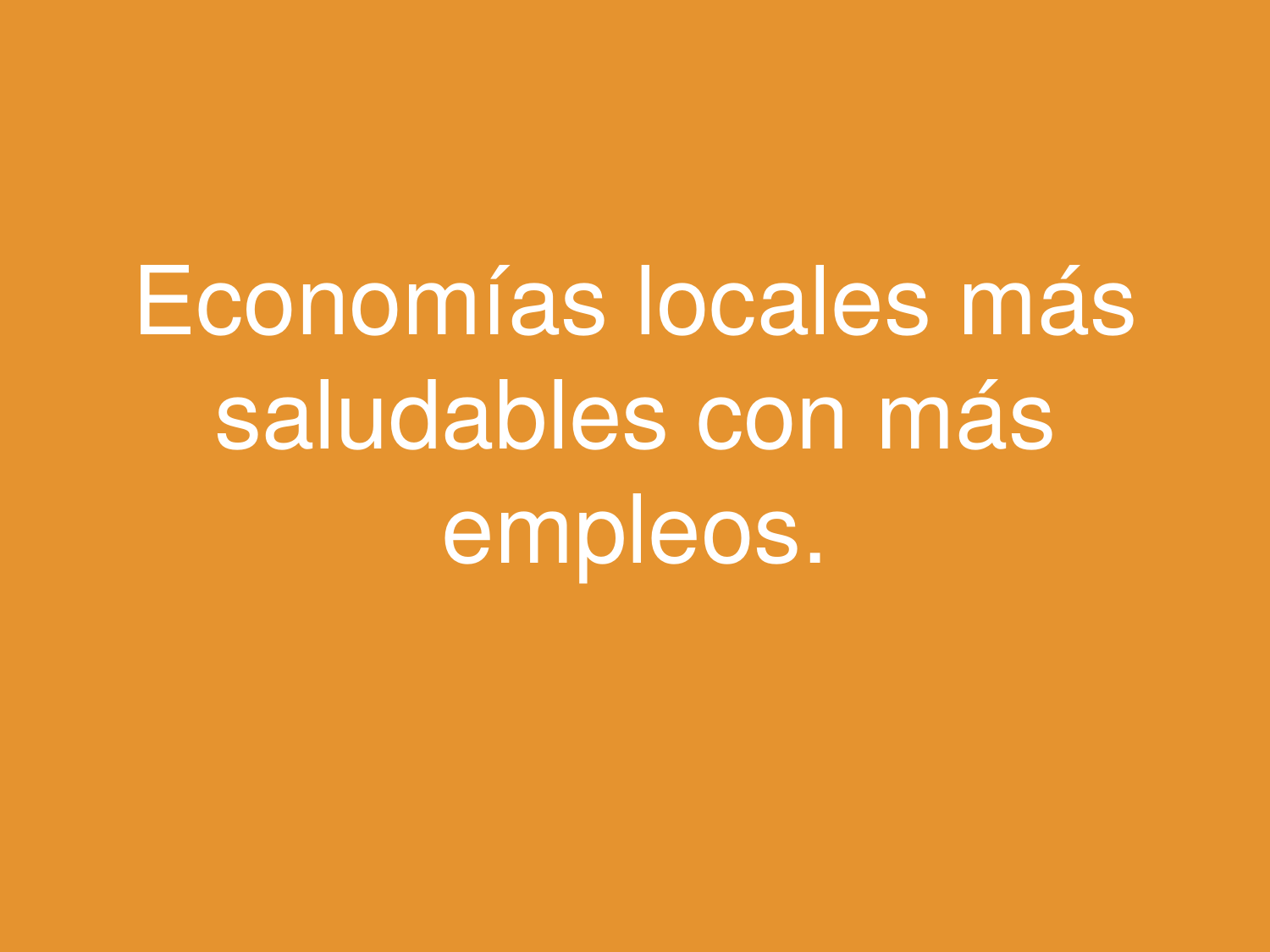

Economías locales más saludables con más empleos.